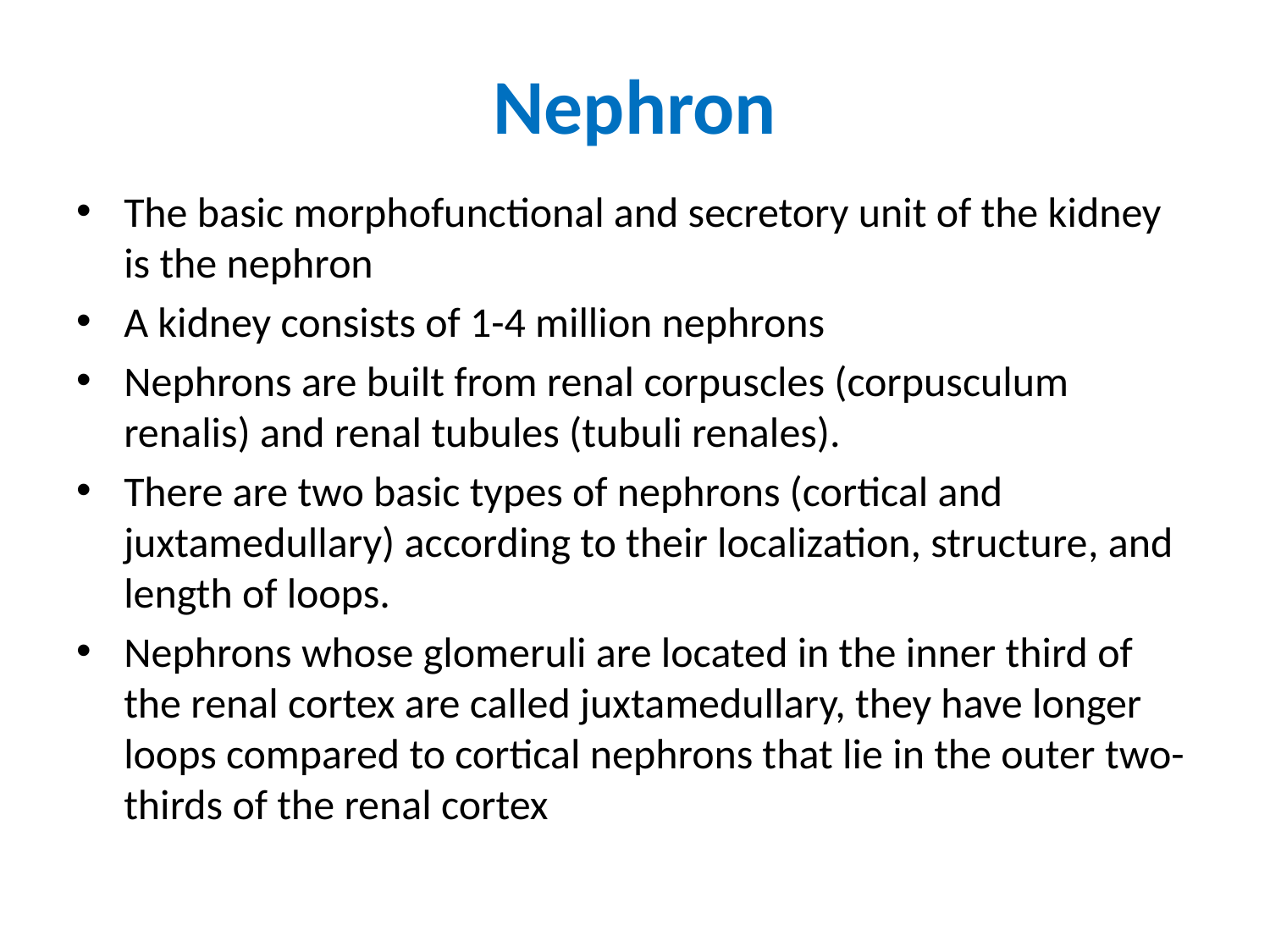

# Nephron
The basic morphofunctional and secretory unit of the kidney is the nephron
A kidney consists of 1-4 million nephrons
Nephrons are built from renal corpuscles (corpusculum renalis) and renal tubules (tubuli renales).
There are two basic types of nephrons (cortical and juxtamedullary) according to their localization, structure, and length of loops.
Nephrons whose glomeruli are located in the inner third of the renal cortex are called juxtamedullary, they have longer loops compared to cortical nephrons that lie in the outer two-thirds of the renal cortex